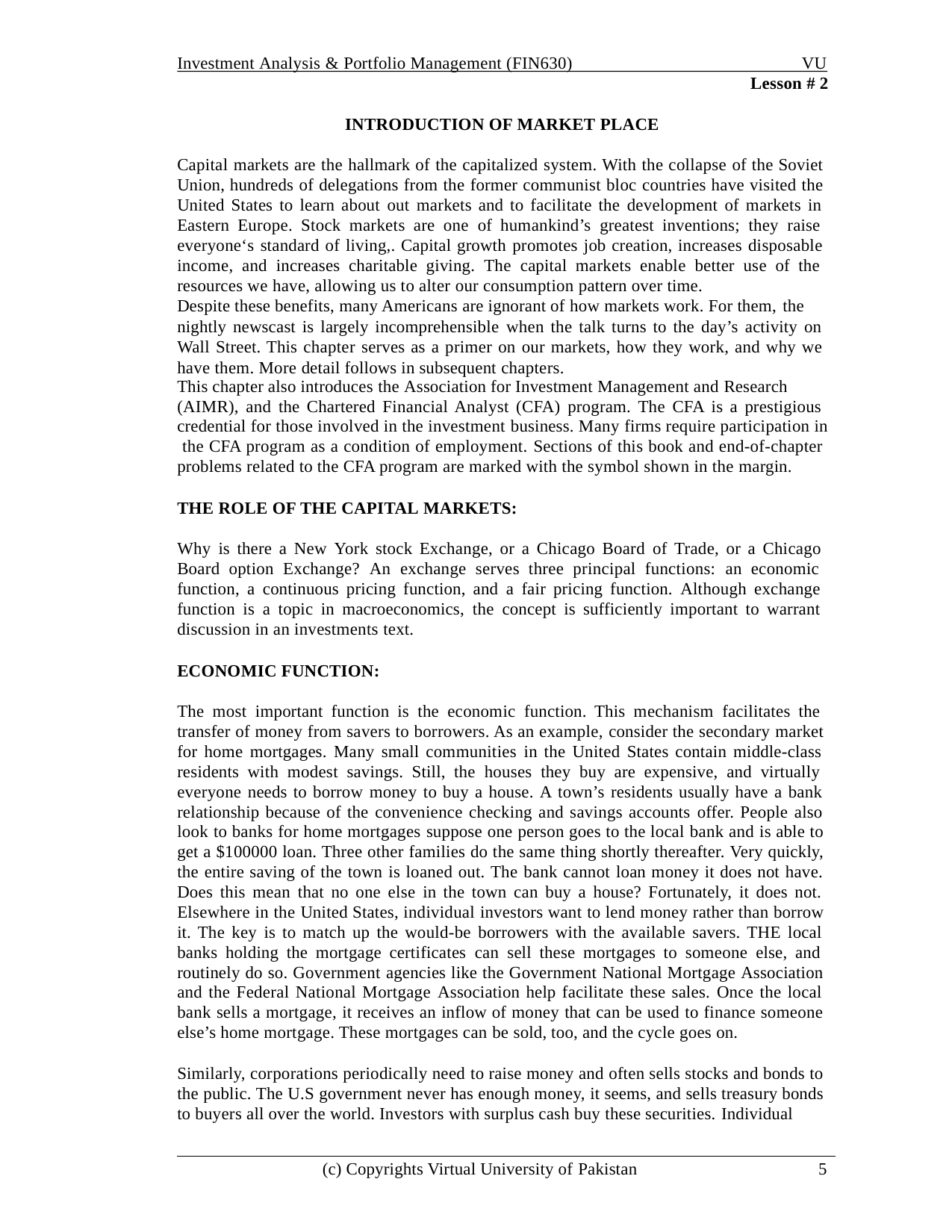

Investment Analysis & Portfolio Management (FIN630)
VU
Lesson # 2

INTRODUCTION OF MARKET PLACE

Capital markets are the hallmark of the capitalized system. With the collapse of the Soviet  Union, hundreds of delegations from the former communist bloc countries have visited the  United States to learn about out markets and to facilitate the development of markets in  Eastern Europe. Stock markets are one of humankind’s greatest inventions; they raise  everyone‘s standard of living,. Capital growth promotes job creation, increases disposable  income, and increases charitable giving. The capital markets enable better use of the  resources we have, allowing us to alter our consumption pattern over time.
Despite these benefits, many Americans are ignorant of how markets work. For them, the
nightly newscast is largely incomprehensible when the talk turns to the day’s activity on  Wall Street. This chapter serves as a primer on our markets, how they work, and why we  have them. More detail follows in subsequent chapters.
This chapter also introduces the Association for Investment Management and Research
(AIMR), and the Chartered Financial Analyst (CFA) program. The CFA is a prestigious  credential for those involved in the investment business. Many firms require participation in  the CFA program as a condition of employment. Sections of this book and end-of-chapter  problems related to the CFA program are marked with the symbol shown in the margin.

THE ROLE OF THE CAPITAL MARKETS:

Why is there a New York stock Exchange, or a Chicago Board of Trade, or a Chicago  Board option Exchange? An exchange serves three principal functions: an economic  function, a continuous pricing function, and a fair pricing function. Although exchange  function is a topic in macroeconomics, the concept is sufficiently important to warrant  discussion in an investments text.

ECONOMIC FUNCTION:

The most important function is the economic function. This mechanism facilitates the  transfer of money from savers to borrowers. As an example, consider the secondary market  for home mortgages. Many small communities in the United States contain middle-class  residents with modest savings. Still, the houses they buy are expensive, and virtually  everyone needs to borrow money to buy a house. A town’s residents usually have a bank  relationship because of the convenience checking and savings accounts offer. People also  look to banks for home mortgages suppose one person goes to the local bank and is able to  get a $100000 loan. Three other families do the same thing shortly thereafter. Very quickly,  the entire saving of the town is loaned out. The bank cannot loan money it does not have.  Does this mean that no one else in the town can buy a house? Fortunately, it does not.  Elsewhere in the United States, individual investors want to lend money rather than borrow  it. The key is to match up the would-be borrowers with the available savers. THE local  banks holding the mortgage certificates can sell these mortgages to someone else, and  routinely do so. Government agencies like the Government National Mortgage Association  and the Federal National Mortgage Association help facilitate these sales. Once the local  bank sells a mortgage, it receives an inflow of money that can be used to finance someone  else’s home mortgage. These mortgages can be sold, too, and the cycle goes on.

Similarly, corporations periodically need to raise money and often sells stocks and bonds to  the public. The U.S government never has enough money, it seems, and sells treasury bonds  to buyers all over the world. Investors with surplus cash buy these securities. Individual

(c) Copyrights Virtual University of Pakistan
5